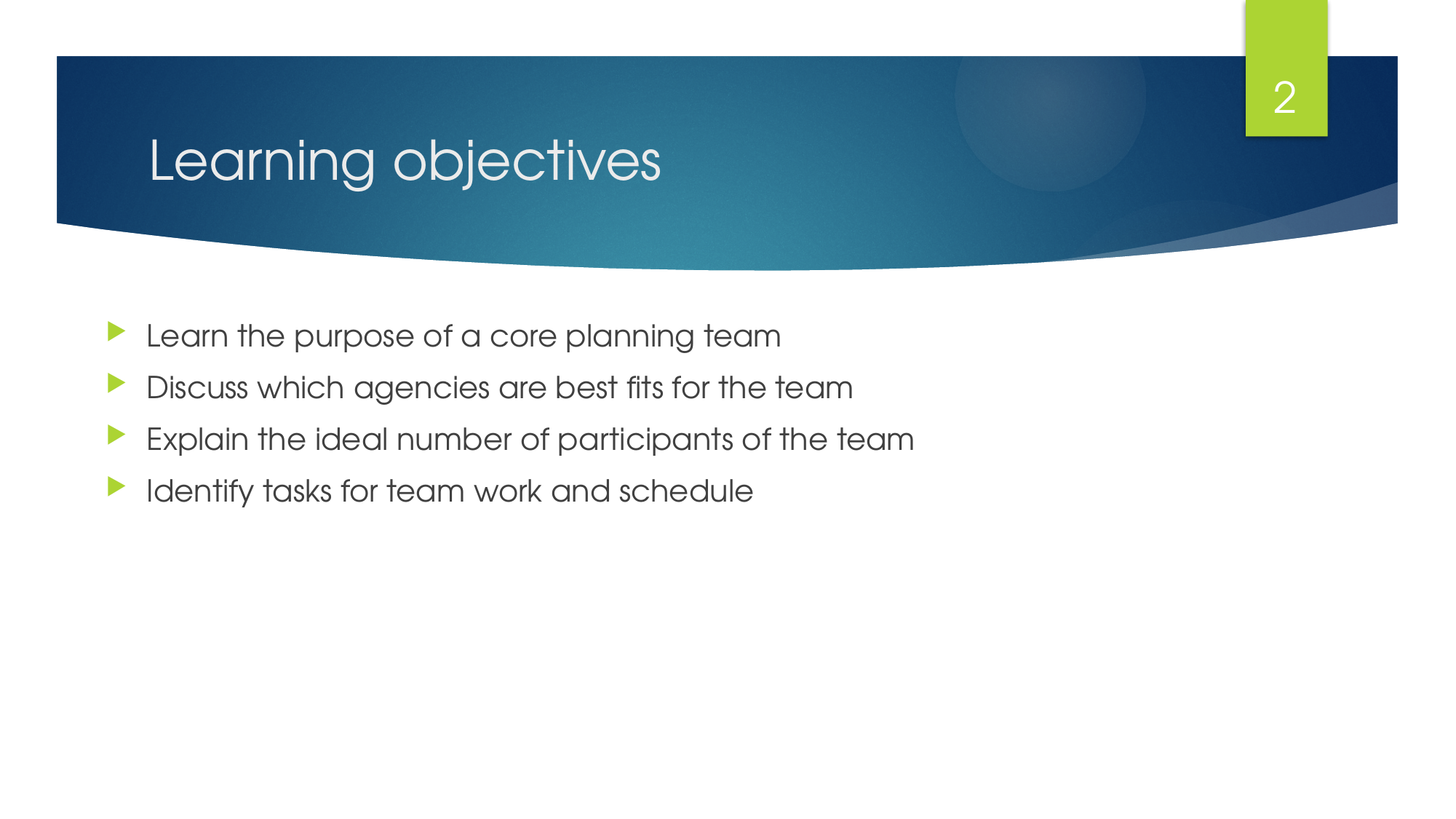

2
# Learning objectives
Learn the purpose of a core planning team
Discuss which agencies are best fits for the team
Explain the ideal number of participants of the team
Identify tasks for team work and schedule